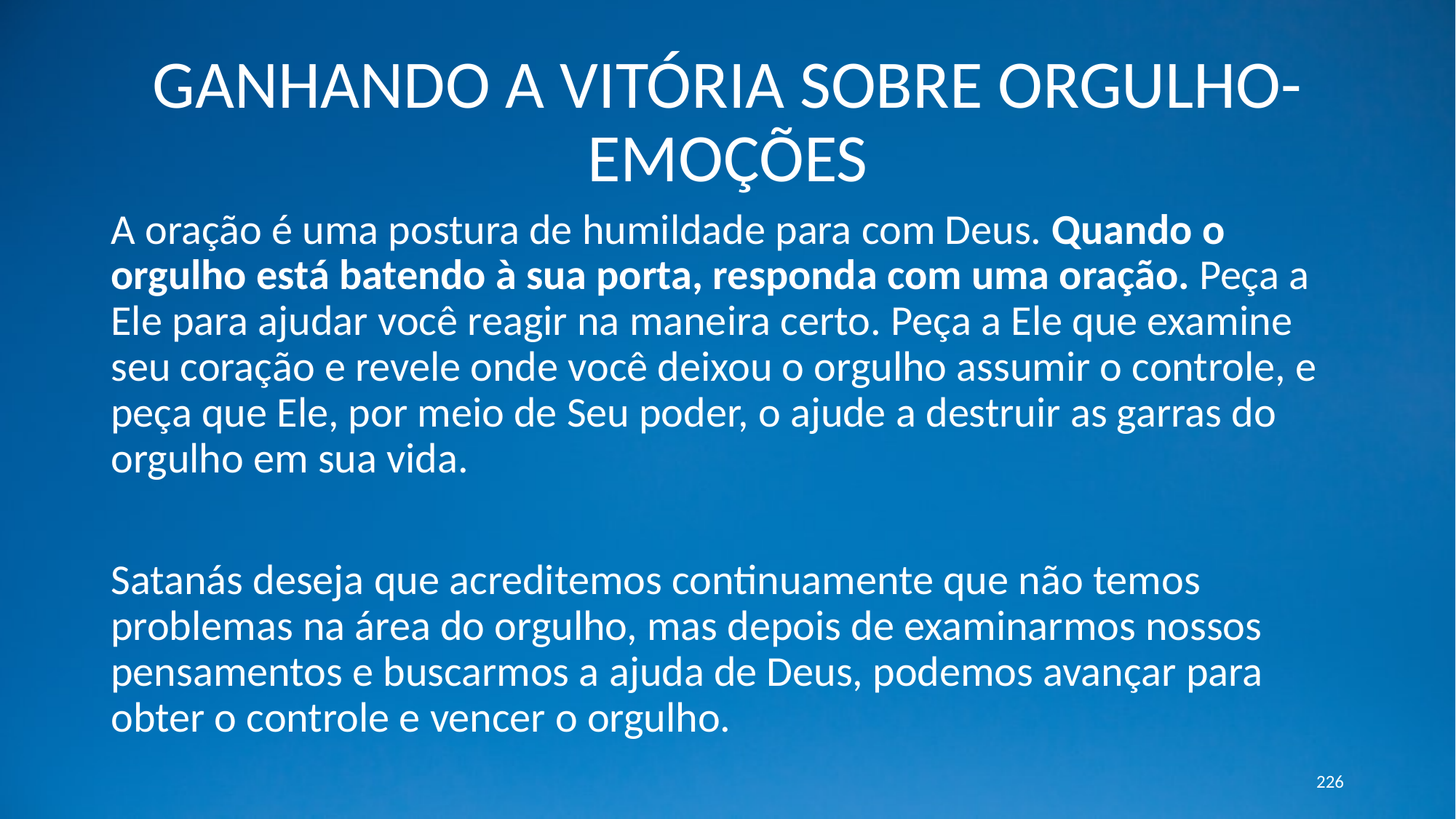

# GANHANDO A VITÓRIA SOBRE ORGULHO-EMOÇÕES
A oração é uma postura de humildade para com Deus. Quando o orgulho está batendo à sua porta, responda com uma oração. Peça a Ele para ajudar você reagir na maneira certo. Peça a Ele que examine seu coração e revele onde você deixou o orgulho assumir o controle, e peça que Ele, por meio de Seu poder, o ajude a destruir as garras do orgulho em sua vida.

Satanás deseja que acreditemos continuamente que não temos problemas na área do orgulho, mas depois de examinarmos nossos pensamentos e buscarmos a ajuda de Deus, podemos avançar para obter o controle e vencer o orgulho.

226